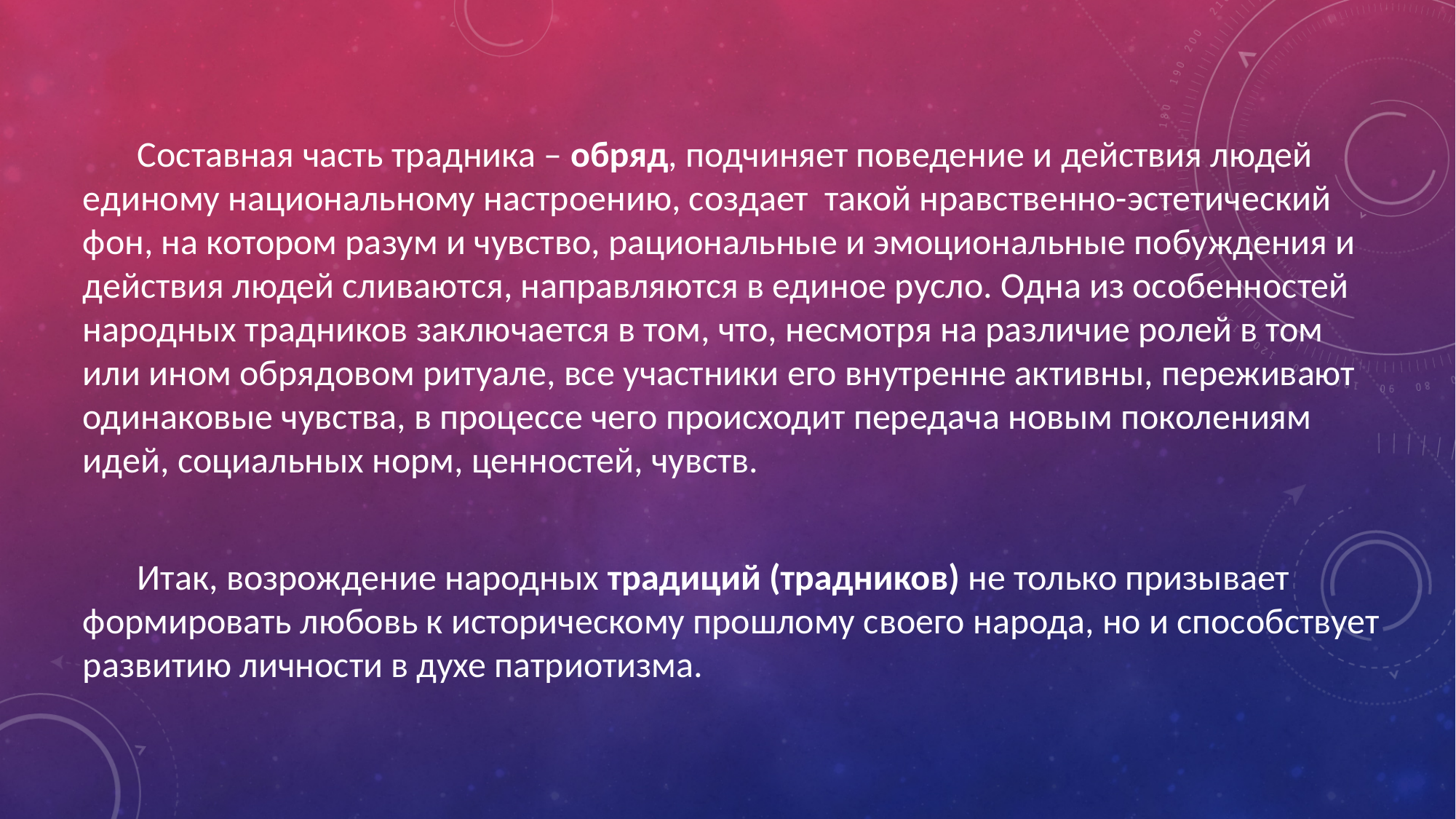

Составная часть традника – обряд, подчиняет поведение и действия людей единому национальному настроению, создает  такой нравственно-эстетический фон, на котором разум и чувство, рациональные и эмоциональные побуждения и действия людей сливаются, направляются в единое русло. Одна из особенностей народных традников заключается в том, что, несмотря на различие ролей в том или ином обрядовом ритуале, все участники его внутренне активны, переживают одинаковые чувства, в процессе чего происходит передача новым поколениям идей, социальных норм, ценностей, чувств.

Итак, возрождение народных традиций (традников) не только призывает формировать любовь к историческому прошлому своего народа, но и способствует развитию личности в духе патриотизма.